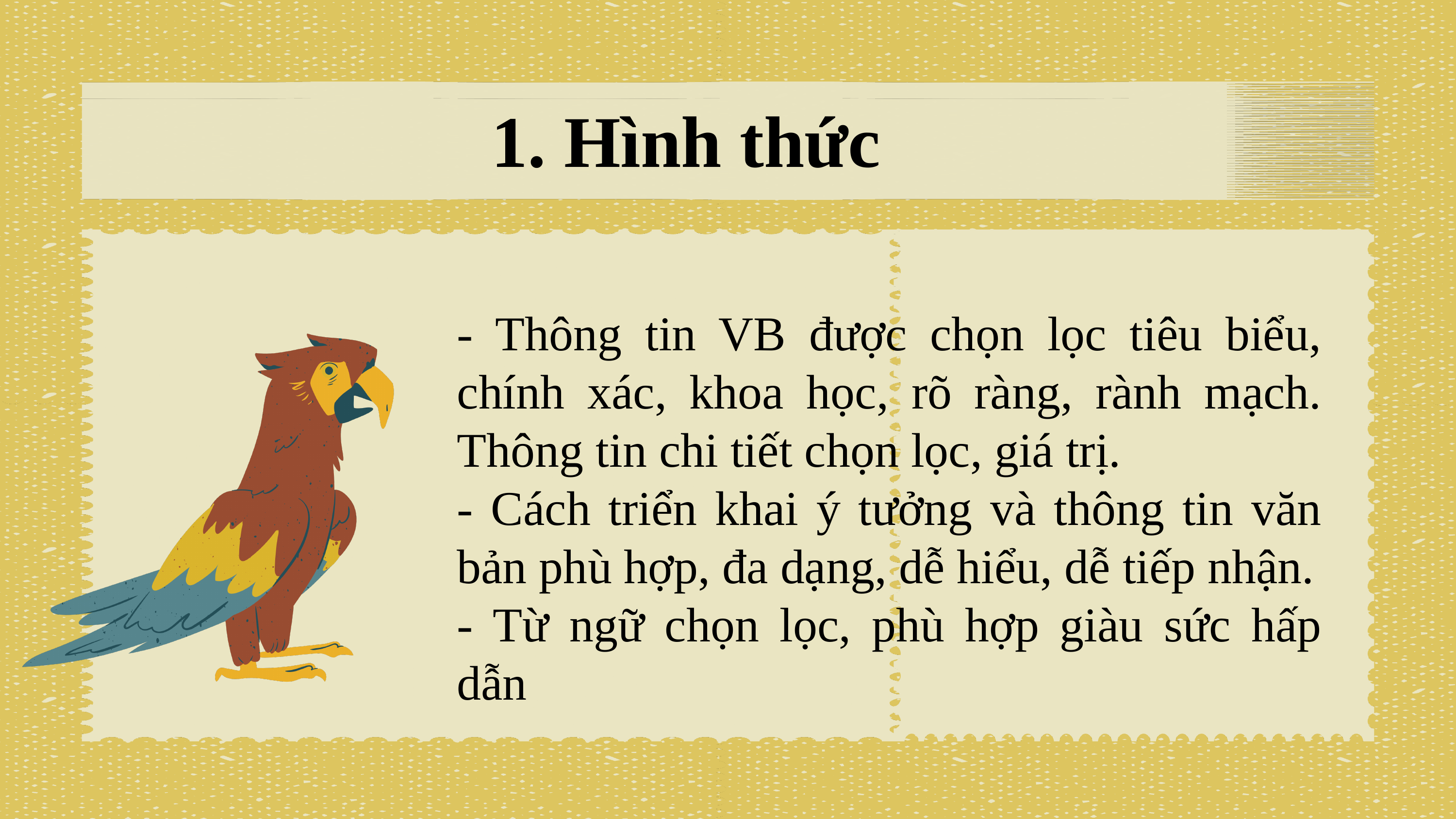

1. Hình thức

- Thông tin VB được chọn lọc tiêu biểu, chính xác, khoa học, rõ ràng, rành mạch. Thông tin chi tiết chọn lọc, giá trị.
- Cách triển khai ý tưởng và thông tin văn bản phù hợp, đa dạng, dễ hiểu, dễ tiếp nhận.
- Từ ngữ chọn lọc, phù hợp giàu sức hấp dẫn